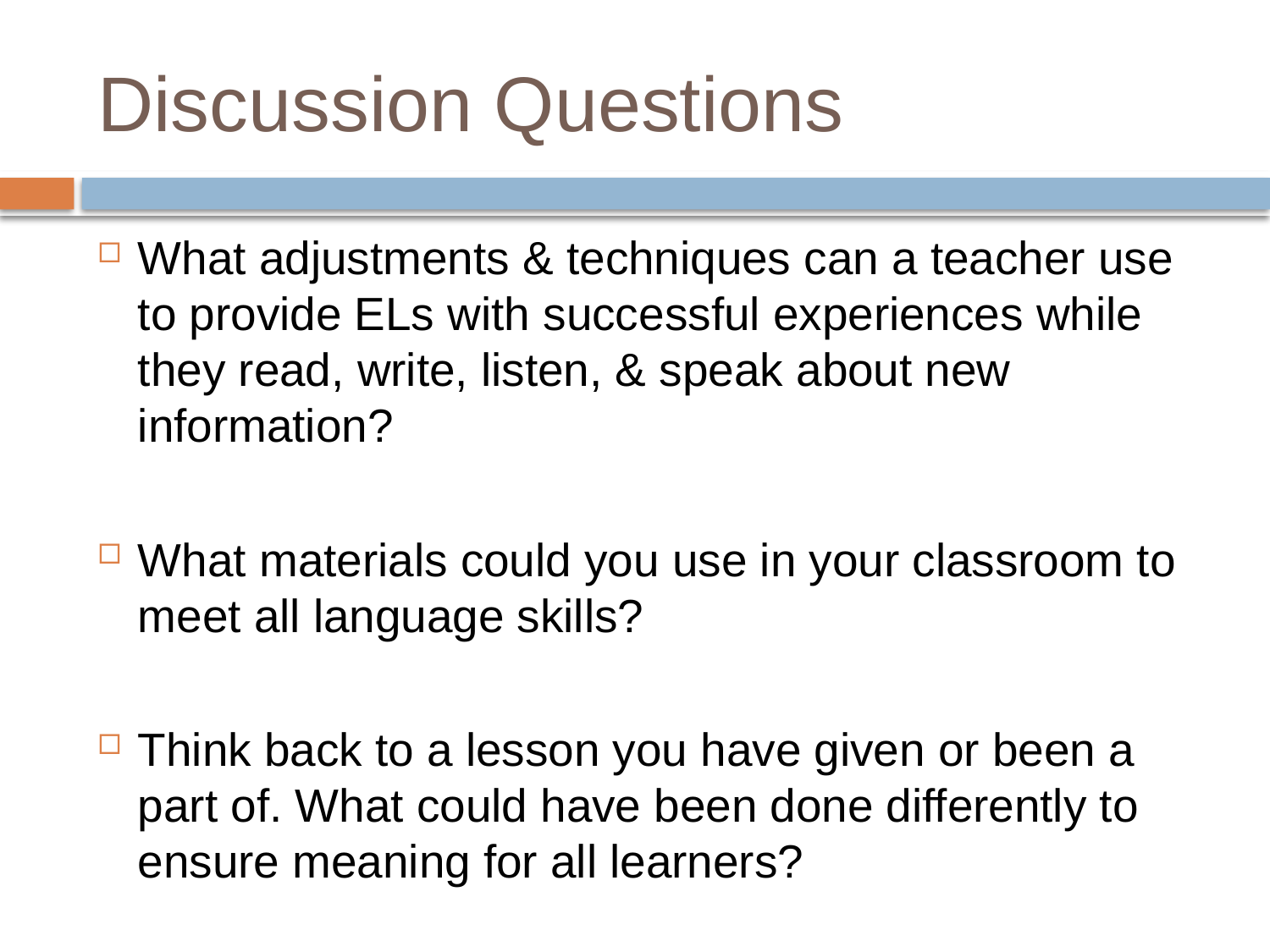

# Discussion Questions
What adjustments & techniques can a teacher use to provide ELs with successful experiences while they read, write, listen, & speak about new information?

What materials could you use in your classroom to meet all language skills?

Think back to a lesson you have given or been a part of. What could have been done differently to ensure meaning for all learners?